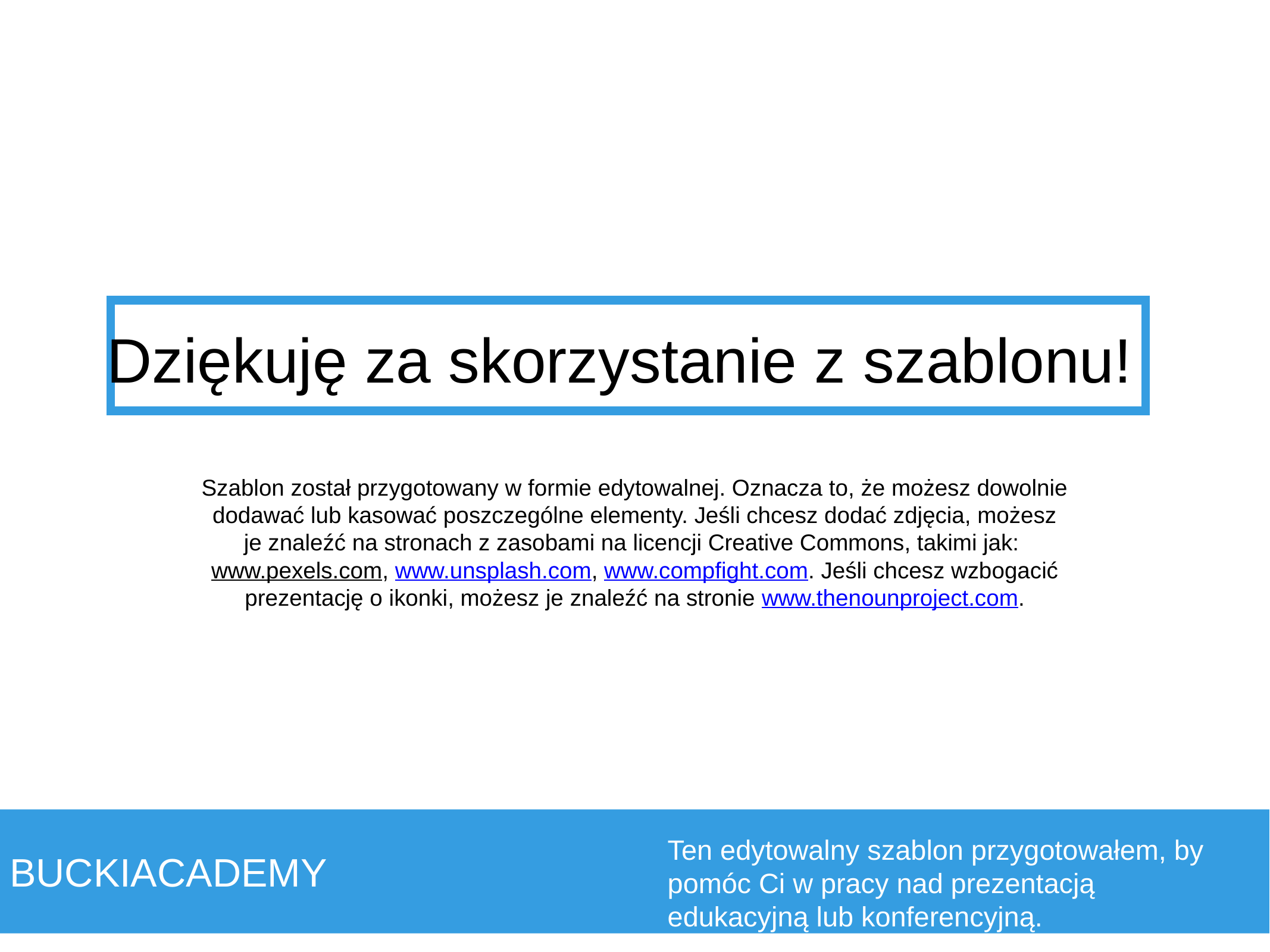

# Dziękuję za skorzystanie z szablonu!
Szablon został przygotowany w formie edytowalnej. Oznacza to, że możesz dowolnie dodawać lub kasować poszczególne elementy. Jeśli chcesz dodać zdjęcia, możesz je znaleźć na stronach z zasobami na licencji Creative Commons, takimi jak: www.pexels.com, www.unsplash.com, www.compfight.com. Jeśli chcesz wzbogacić prezentację o ikonki, możesz je znaleźć na stronie www.thenounproject.com.

Ten edytowalny szablon przygotowałem, by pomóc Ci w pracy nad prezentacją edukacyjną lub konferencyjną.
BUCKIACADEMY